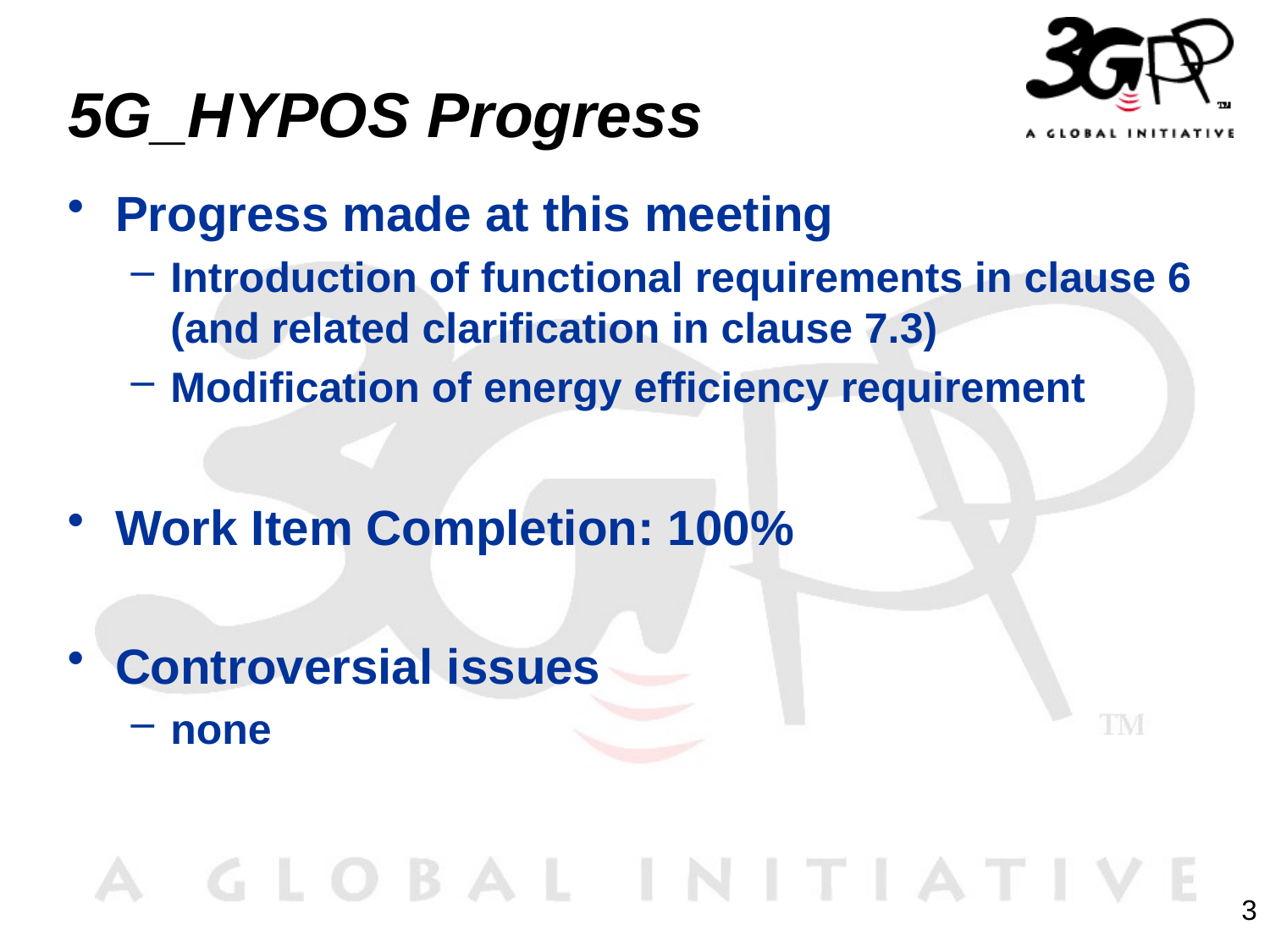

# 5G_HYPOS Progress
Progress made at this meeting
Introduction of functional requirements in clause 6 (and related clarification in clause 7.3)
Modification of energy efficiency requirement

Work Item Completion: 100%

Controversial issues
none
3